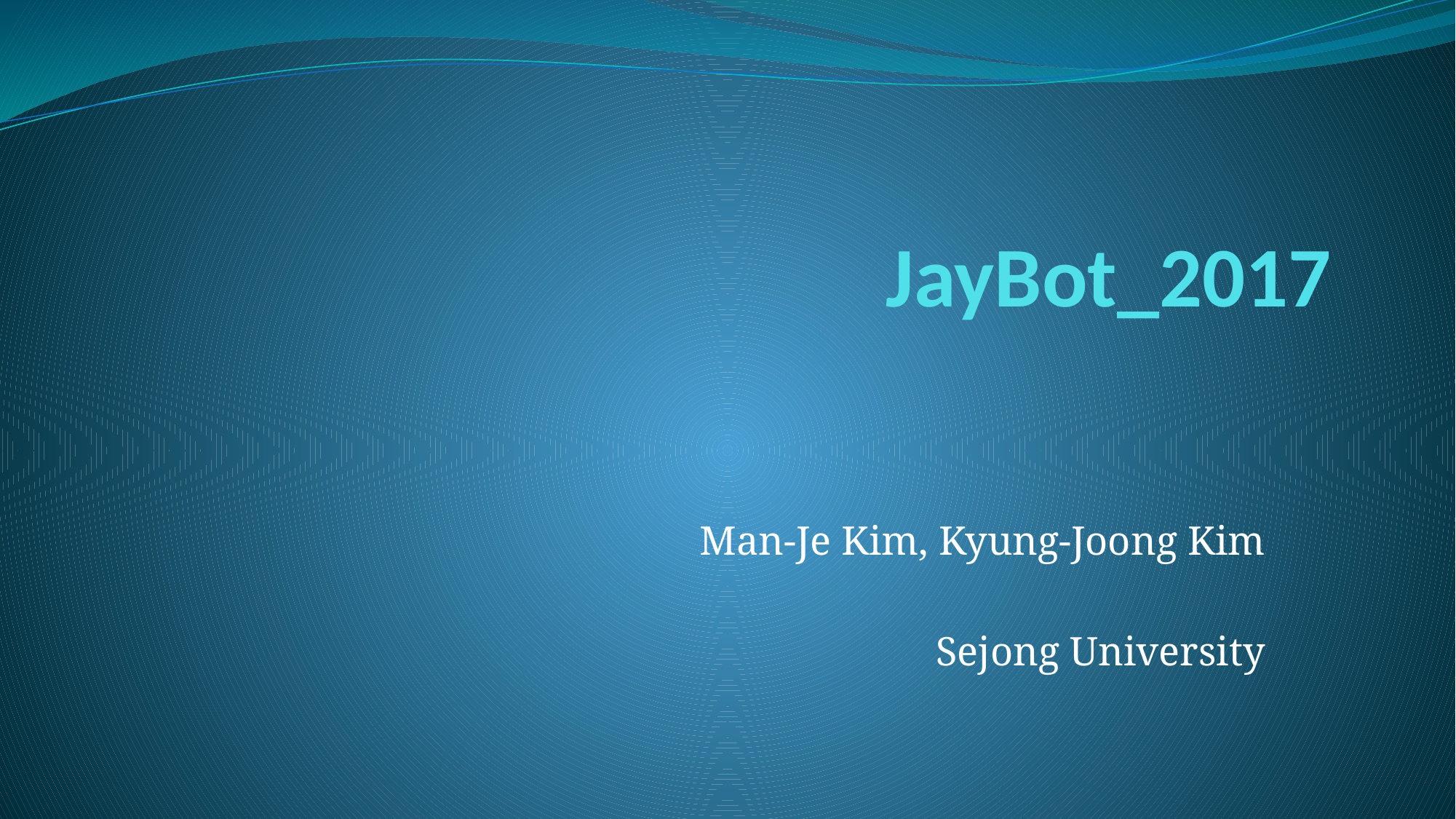

# JayBot_2017
Man-Je Kim, Kyung-Joong Kim

Sejong University